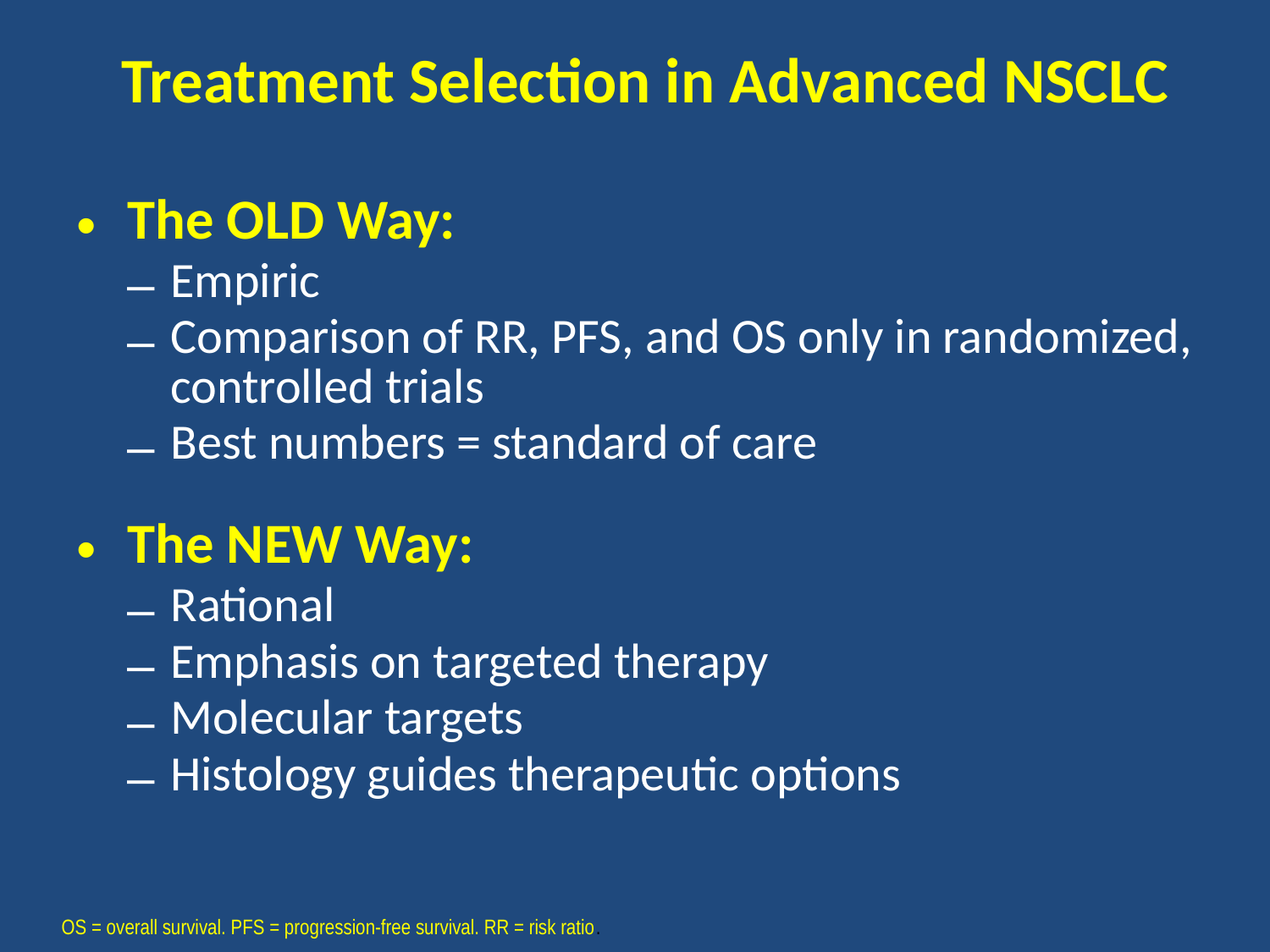

# Treatment Selection in Advanced NSCLC
The OLD Way:
Empiric
Comparison of RR, PFS, and OS only in randomized, controlled trials
Best numbers = standard of care
The NEW Way:
Rational
Emphasis on targeted therapy
Molecular targets
Histology guides therapeutic options

OS = overall survival. PFS = progression-free survival. RR = risk ratio.